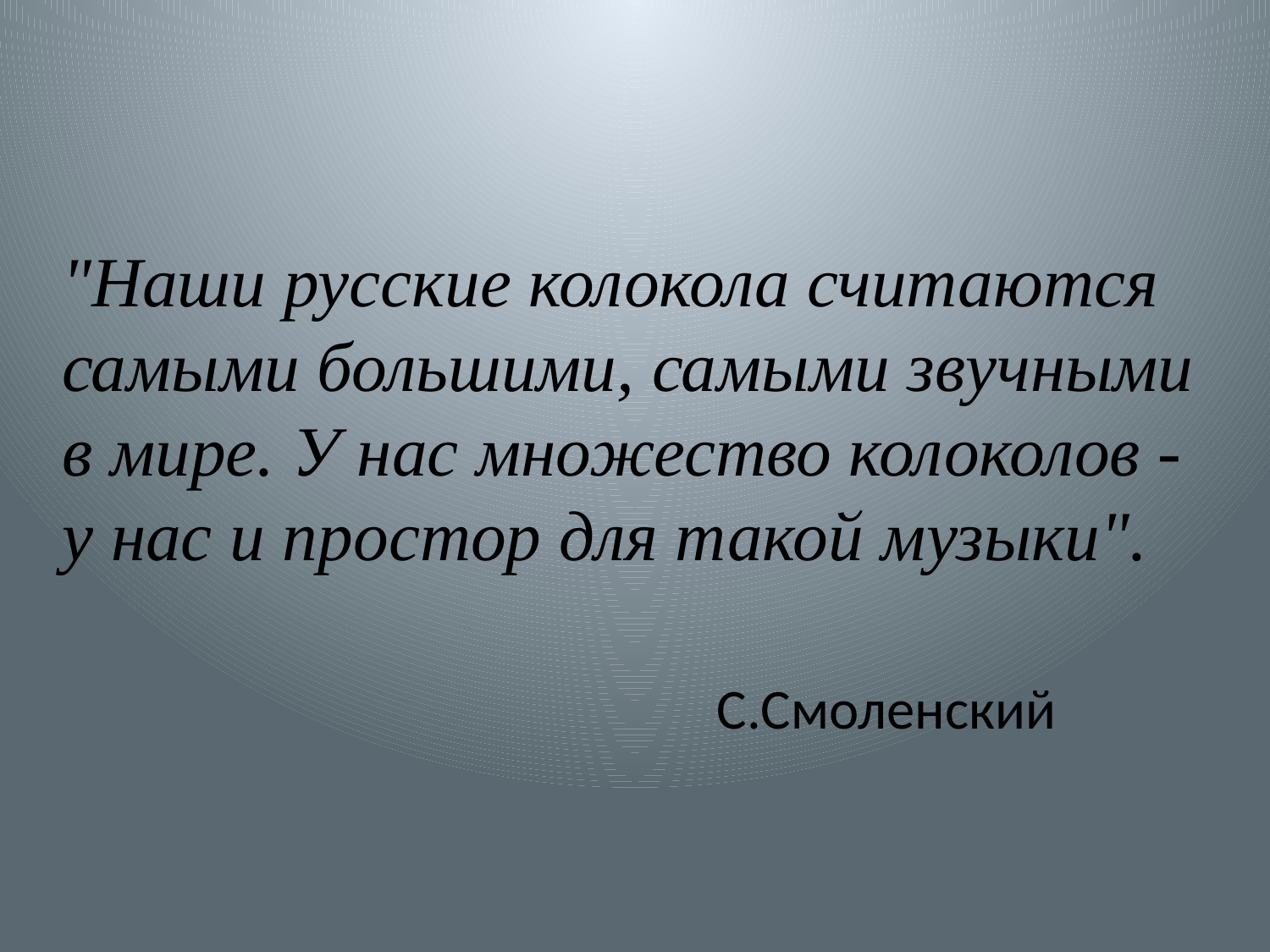

"Наши русские колокола считаются самыми большими, самыми звучными в мире. У нас множество колоколов - у нас и простор для такой музыки".
С.Смоленский